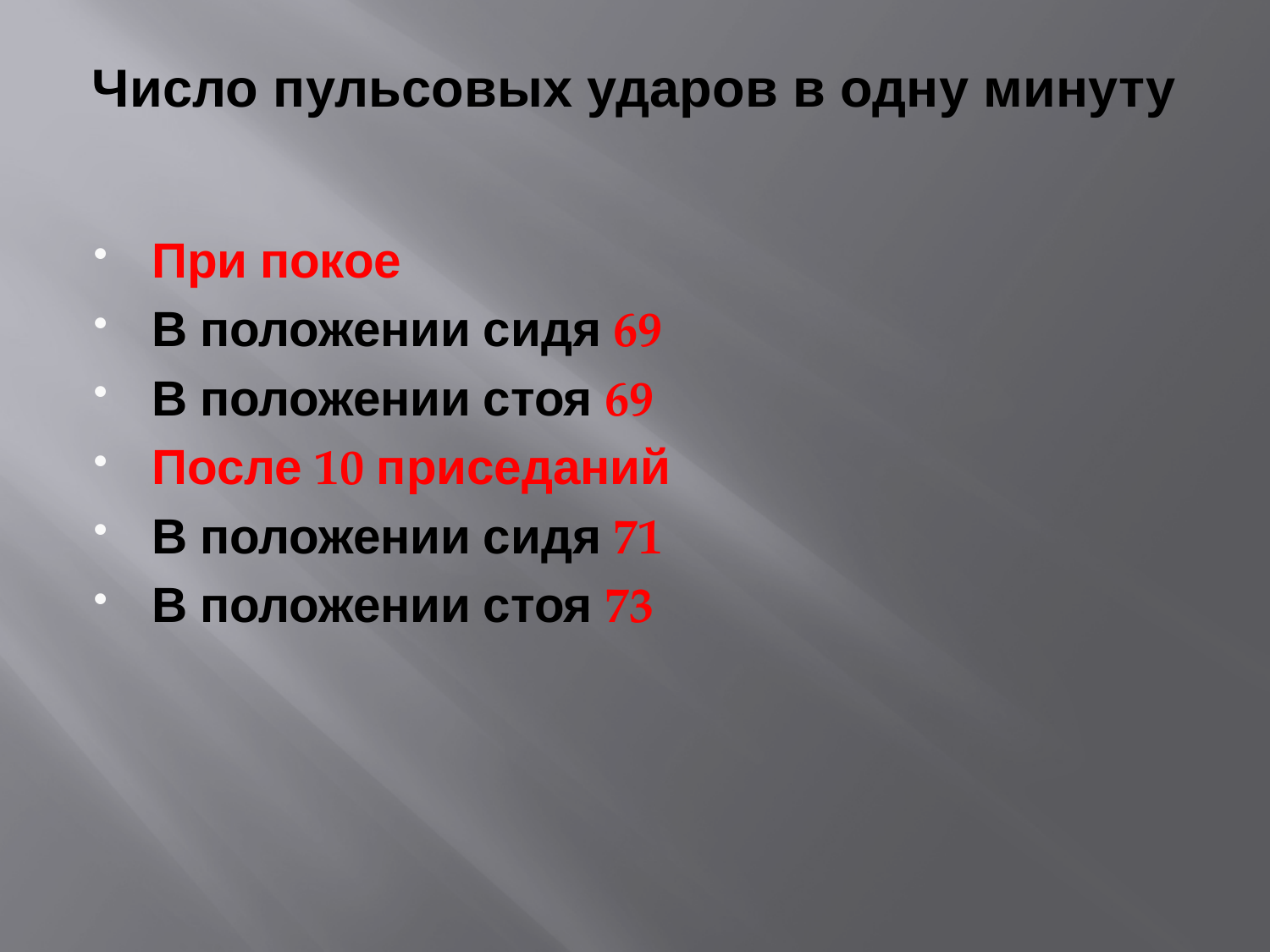

# Число пульсовых ударов в одну минуту
При покое
В положении сидя 69
В положении стоя 69
После 10 приседаний
В положении сидя 71
В положении стоя 73